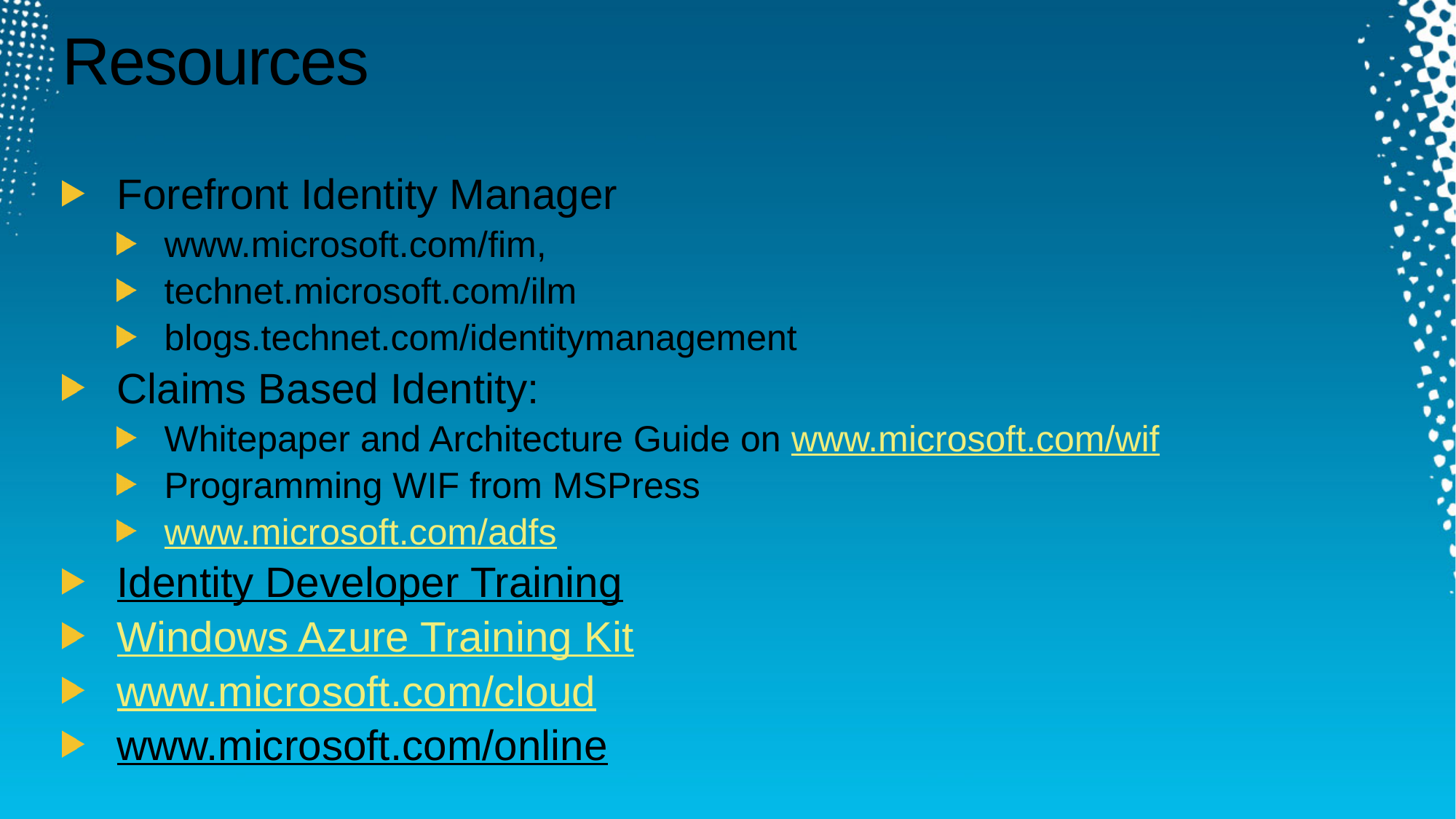

# Resources
Forefront Identity Manager
www.microsoft.com/fim,
technet.microsoft.com/ilm
blogs.technet.com/identitymanagement
Claims Based Identity:
Whitepaper and Architecture Guide on www.microsoft.com/wif
Programming WIF from MSPress
www.microsoft.com/adfs
Identity Developer Training
Windows Azure Training Kit
www.microsoft.com/cloud
www.microsoft.com/online